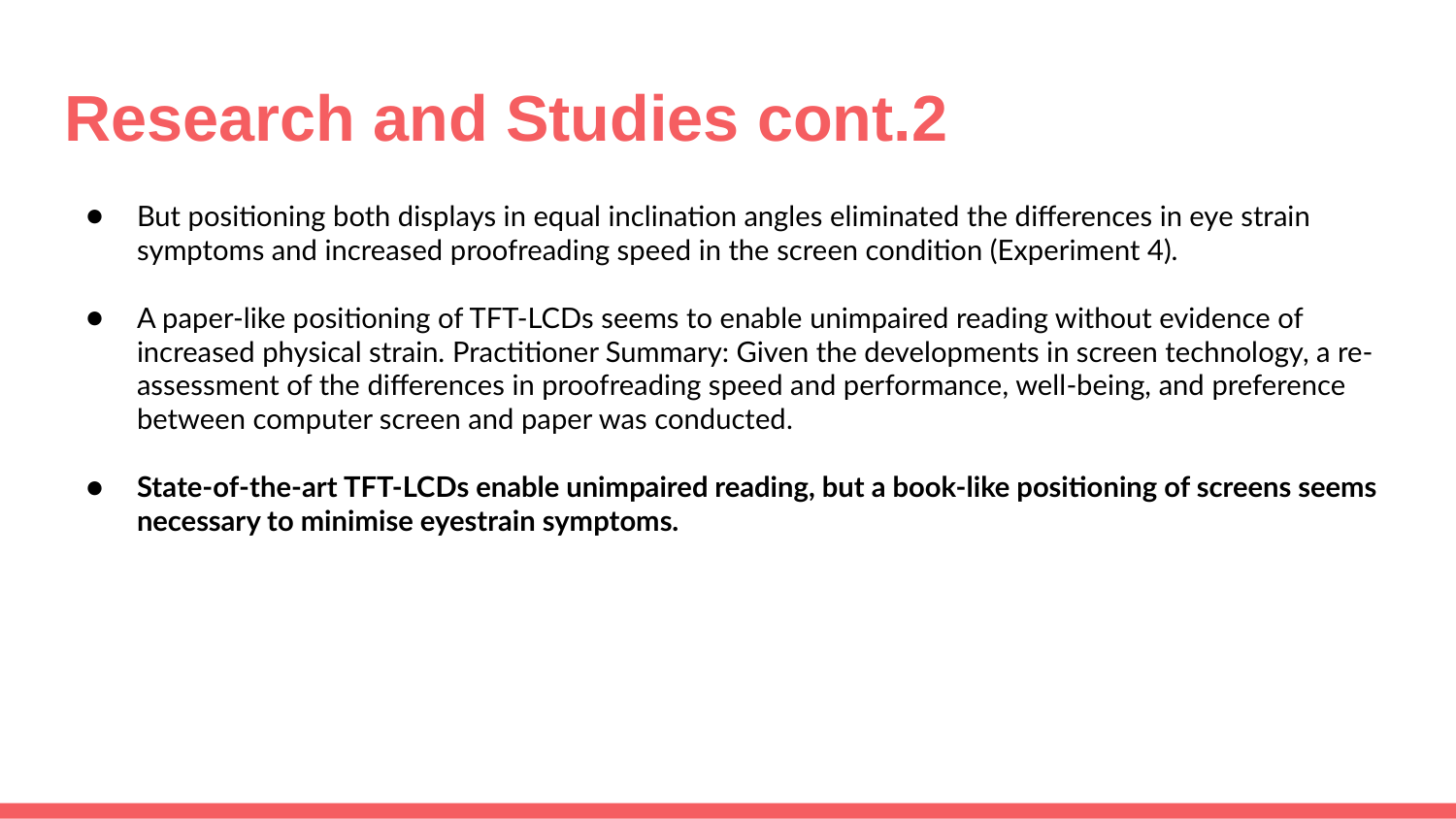

# Research and Studies cont.2

But positioning both displays in equal inclination angles eliminated the differences in eye strain symptoms and increased proofreading speed in the screen condition (Experiment 4).

A paper-like positioning of TFT-LCDs seems to enable unimpaired reading without evidence of increased physical strain. Practitioner Summary: Given the developments in screen technology, a re-assessment of the differences in proofreading speed and performance, well-being, and preference between computer screen and paper was conducted.

State-of-the-art TFT-LCDs enable unimpaired reading, but a book-like positioning of screens seems necessary to minimise eyestrain symptoms.